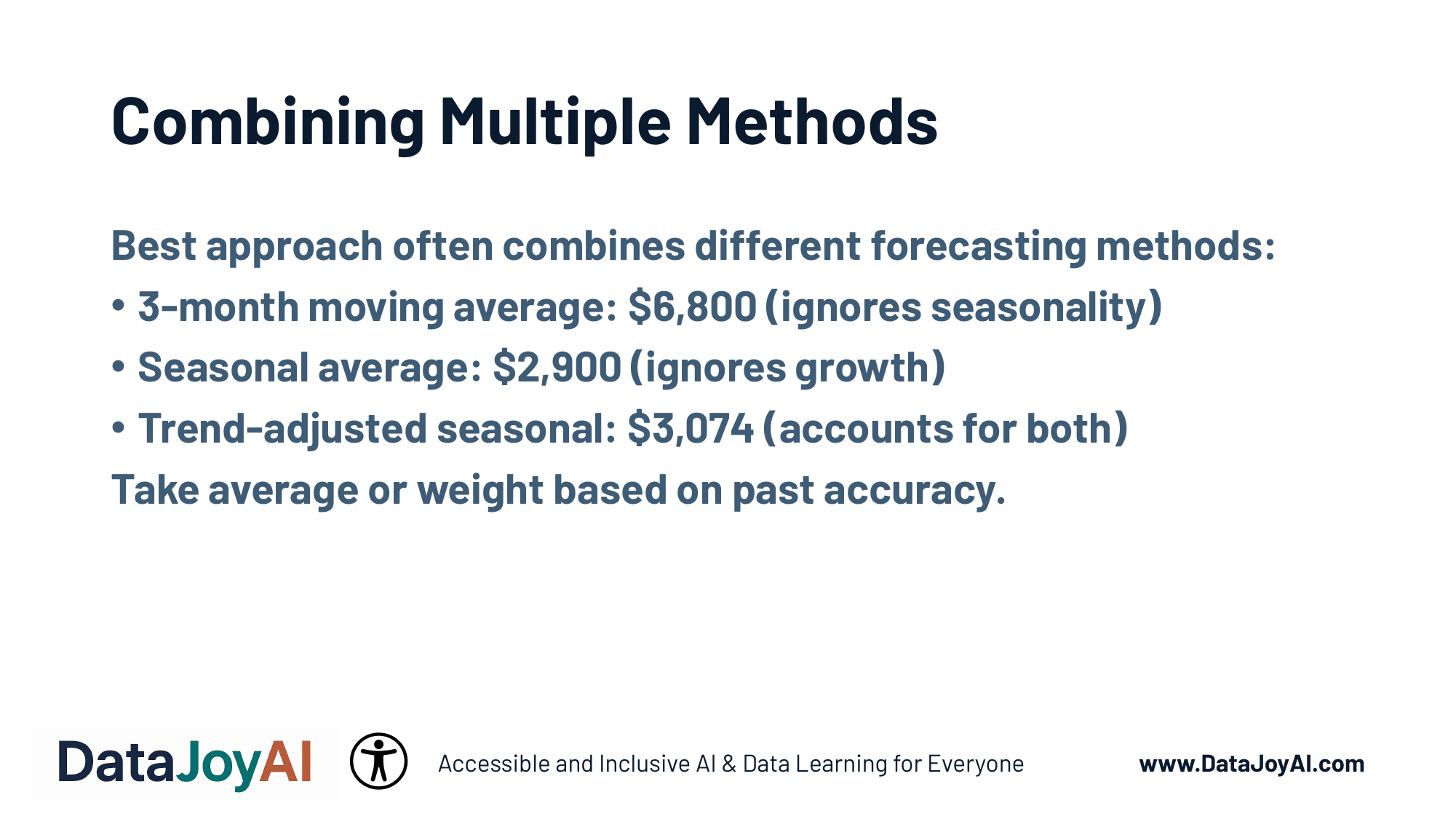

# Combining Multiple Methods
Best approach often combines different forecasting methods:
3-month moving average: $6,800 (ignores seasonality)
Seasonal average: $2,900 (ignores growth)
Trend-adjusted seasonal: $3,074 (accounts for both)
Take average or weight based on past accuracy.